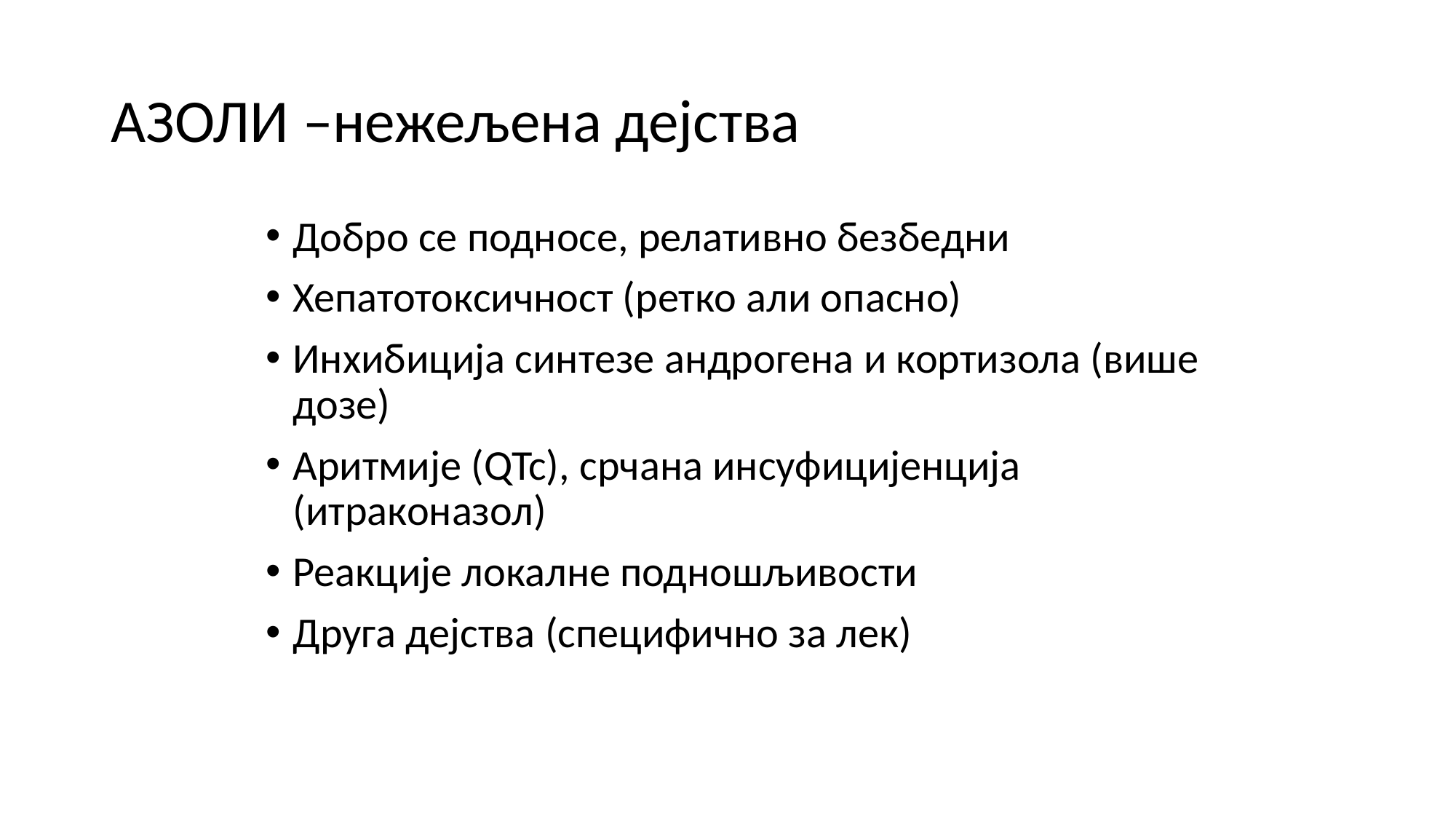

# АЗОЛИ –нежељена дејства
Добро се подносе, релативно безбедни
Хепатотоксичност (ретко али опасно)
Инхибиција синтезе андрогена и кортизола (више дозе)
Аритмије (QTc), срчана инсуфицијенција (итраконазол)
Реакције локалне подношљивости
Друга дејства (специфично за лек)